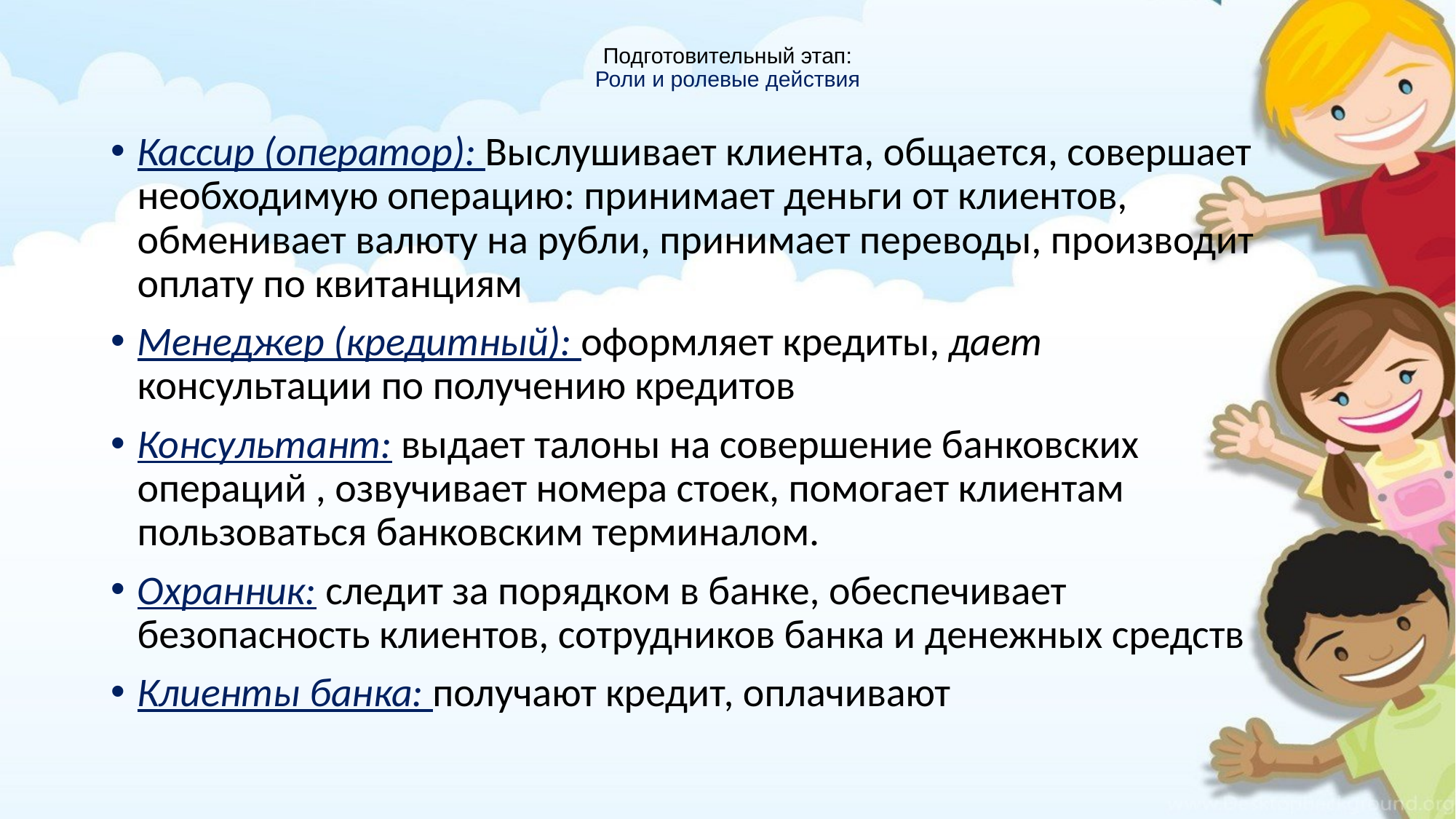

# Подготовительный этап: Роли и ролевые действия
Кассир (оператор): Выслушивает клиента, общается, совершает необходимую операцию: принимает деньги от клиентов, обменивает валюту на рубли, принимает переводы, производит оплату по квитанциям
Менеджер (кредитный): оформляет кредиты, дает консультации по получению кредитов
Консультант: выдает талоны на совершение банковских операций , озвучивает номера стоек, помогает клиентам пользоваться банковским терминалом.
Охранник: следит за порядком в банке, обеспечивает безопасность клиентов, сотрудников банка и денежных средств
Клиенты банка: получают кредит, оплачивают